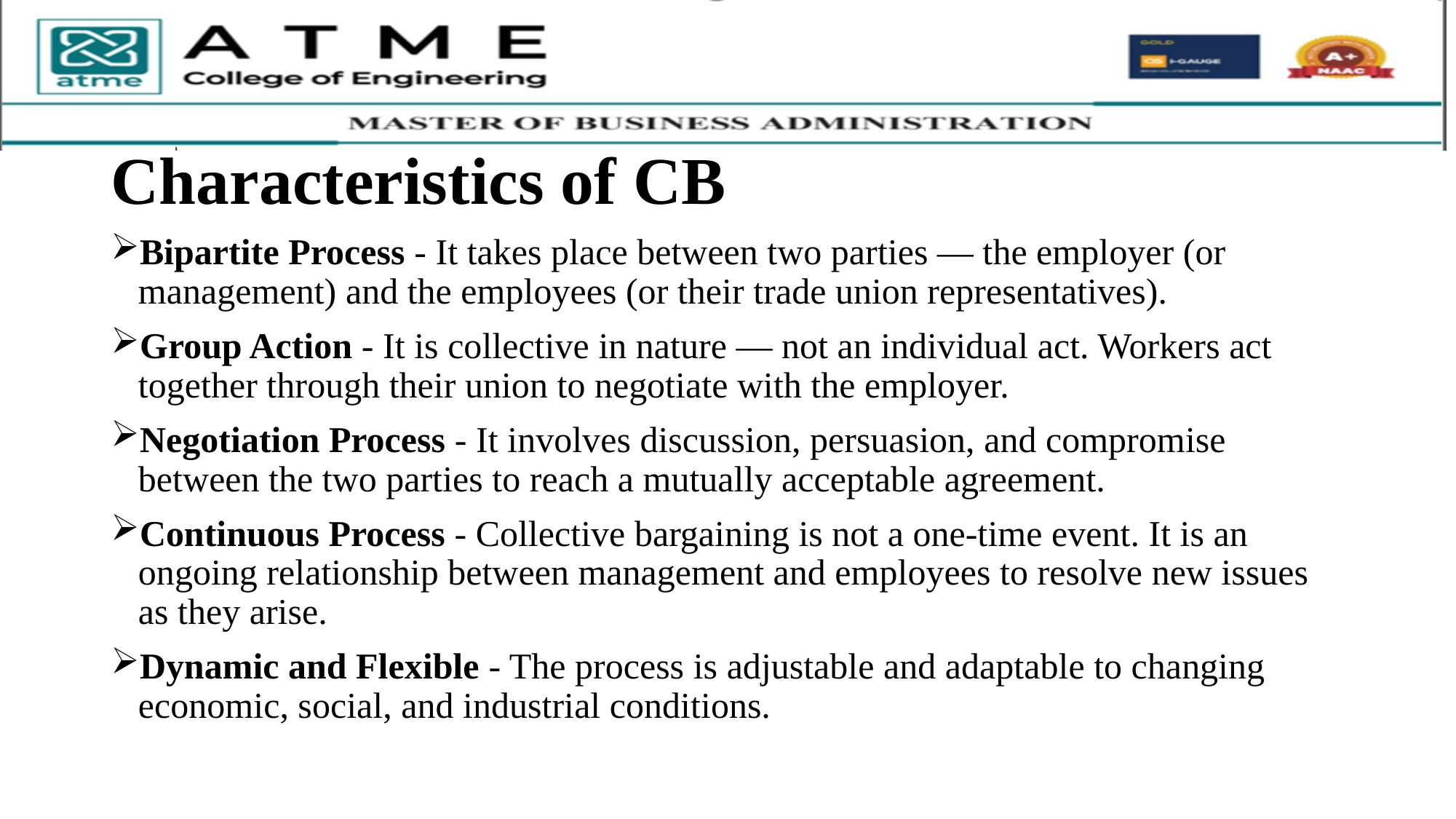

# Characteristics of CB
Bipartite Process - It takes place between two parties — the employer (or management) and the employees (or their trade union representatives).
Group Action - It is collective in nature — not an individual act. Workers act together through their union to negotiate with the employer.
Negotiation Process - It involves discussion, persuasion, and compromise between the two parties to reach a mutually acceptable agreement.
Continuous Process - Collective bargaining is not a one-time event. It is an ongoing relationship between management and employees to resolve new issues as they arise.
Dynamic and Flexible - The process is adjustable and adaptable to changing economic, social, and industrial conditions.